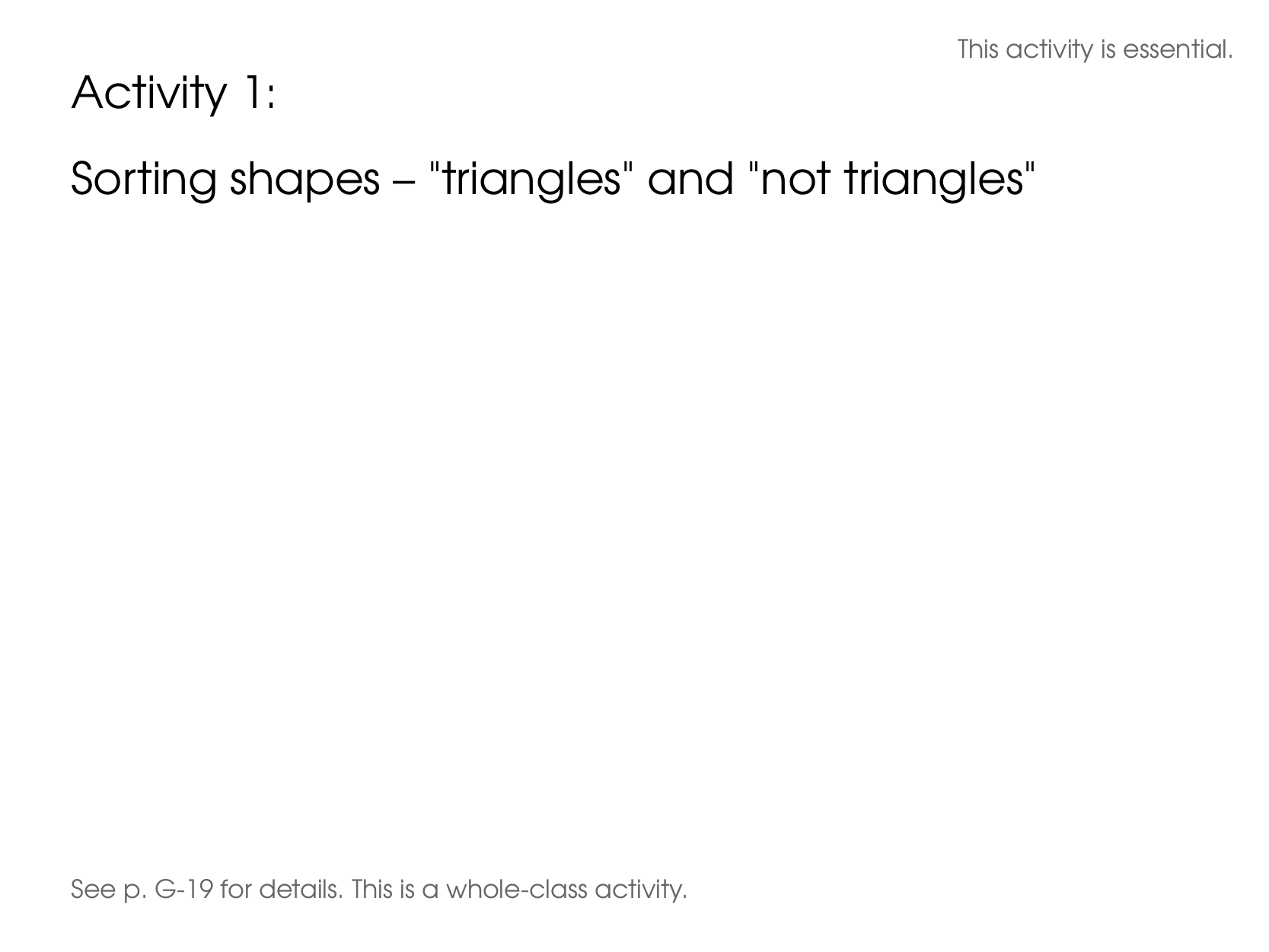

This activity is essential.
Activity 1:
Sorting shapes – "triangles" and "not triangles"
See p. G-19 for details. This is a whole-class activity.